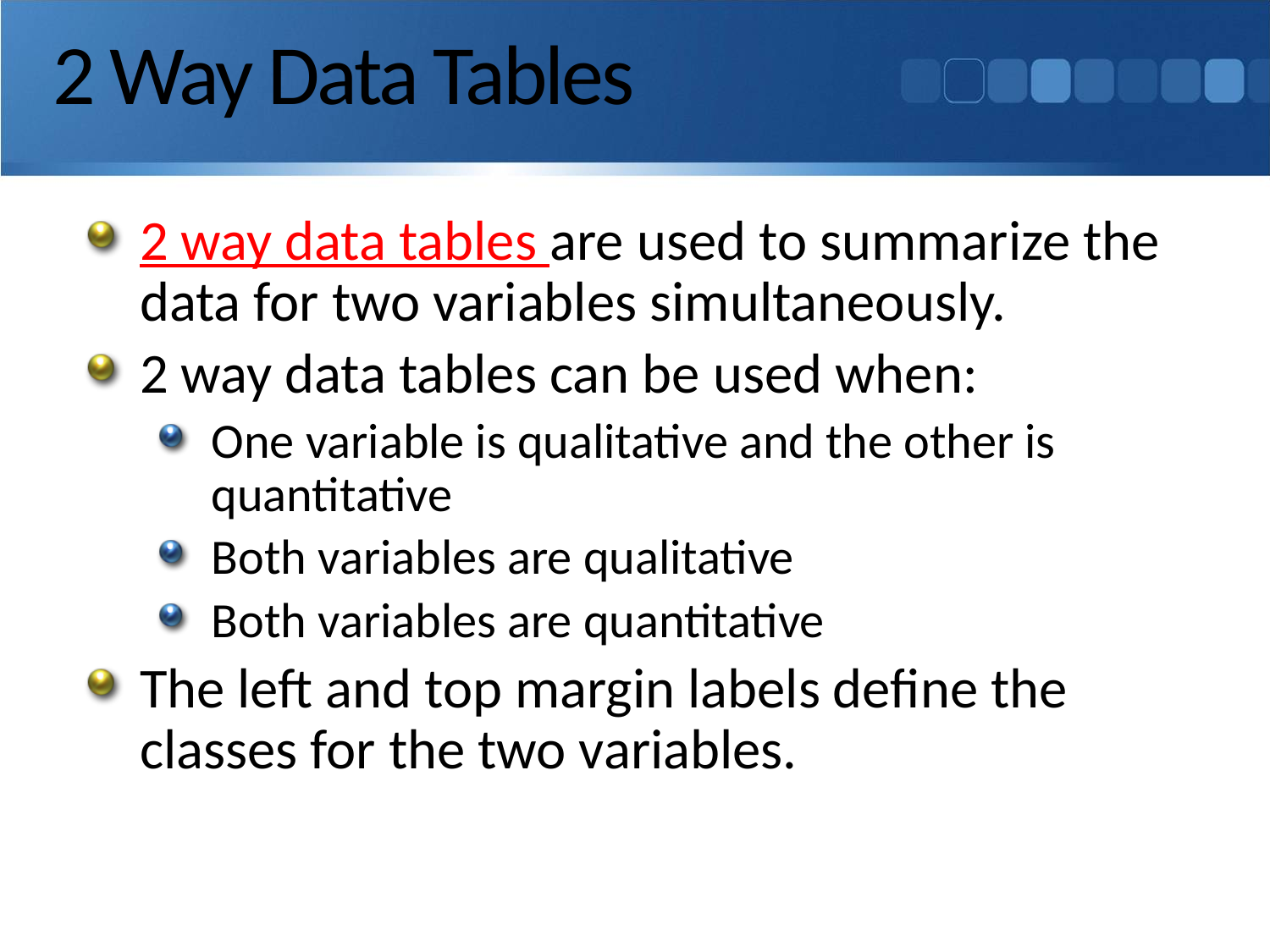

# 2 Way Data Tables
2 way data tables are used to summarize the data for two variables simultaneously.
2 way data tables can be used when:
One variable is qualitative and the other is quantitative
Both variables are qualitative
Both variables are quantitative
The left and top margin labels define the classes for the two variables.